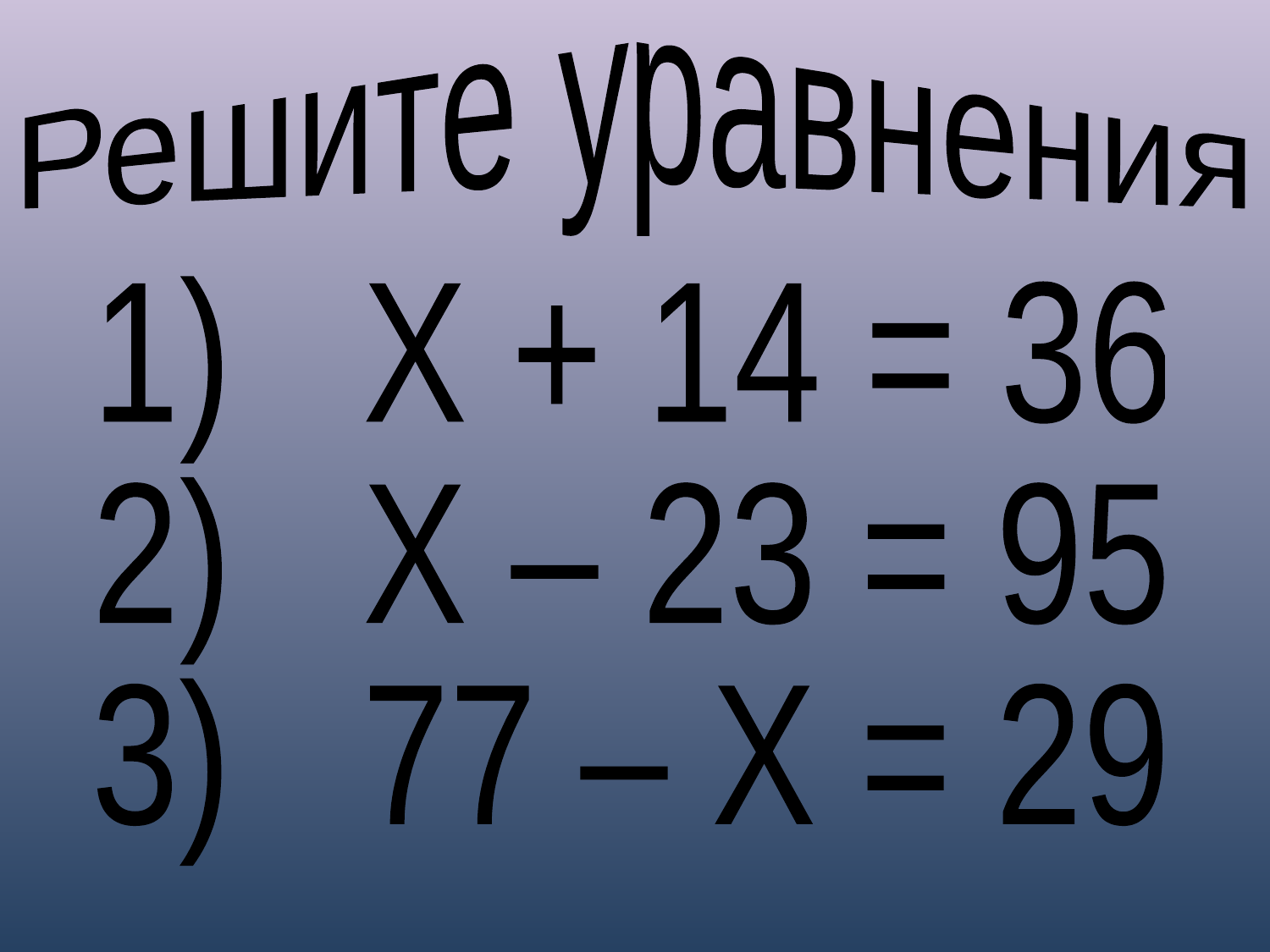

Решите уравнения
1)   Х + 14 = 36
2)   Х – 23 = 95
3)   77 – Х = 29